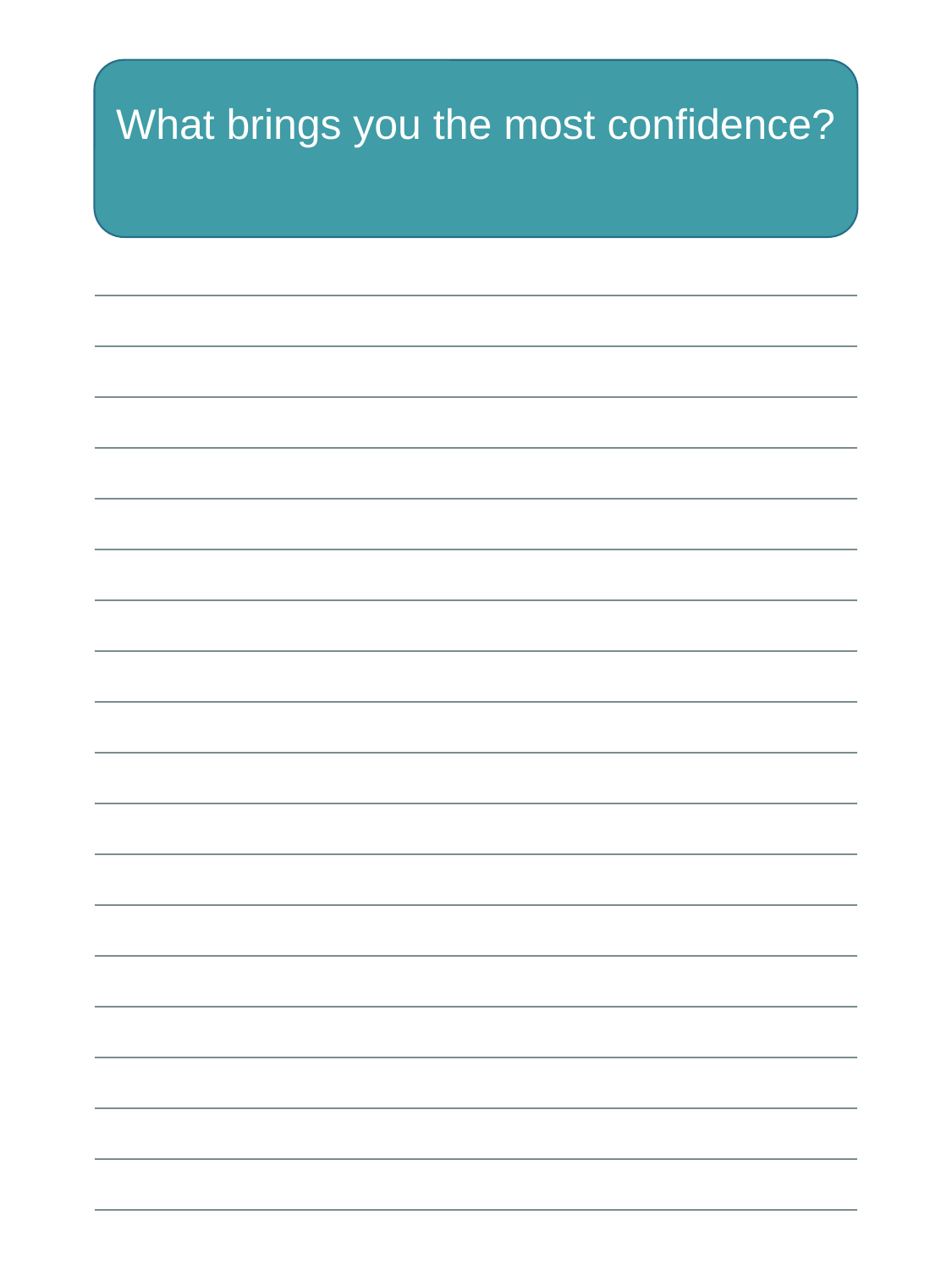

What brings you the most confidence?
|  |
| --- |
|  |
|  |
|  |
|  |
|  |
|  |
|  |
|  |
|  |
|  |
|  |
|  |
|  |
|  |
|  |
|  |
|  |